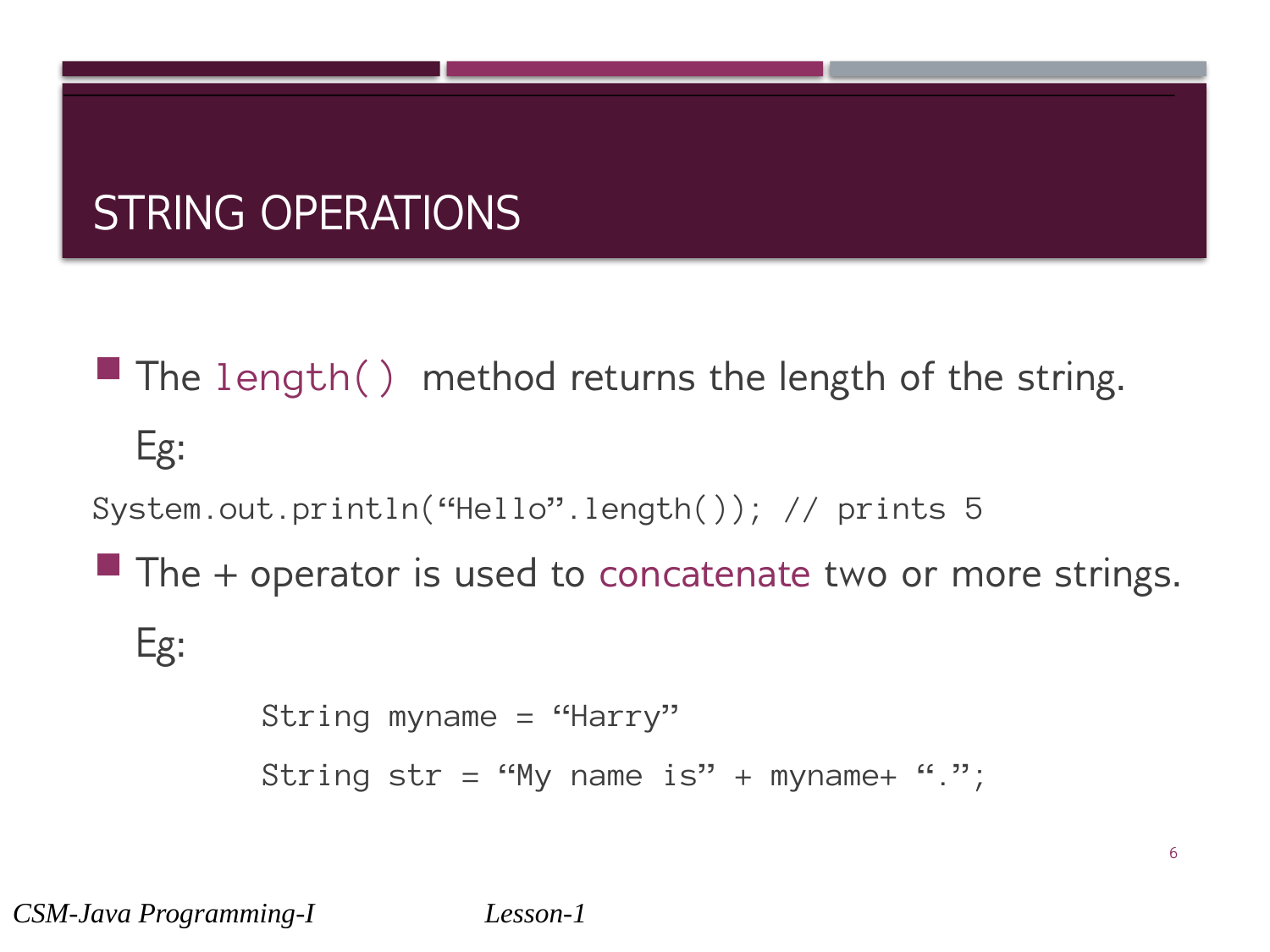

# String Operations
The length() method returns the length of the string.
	Eg:
System.out.println(“Hello”.length()); // prints 5
The + operator is used to concatenate two or more strings.
	Eg:
		String myname = “Harry”
		String str = “My name is” + myname+ “.”;
6
CSM-Java Programming-I		    Lesson-1